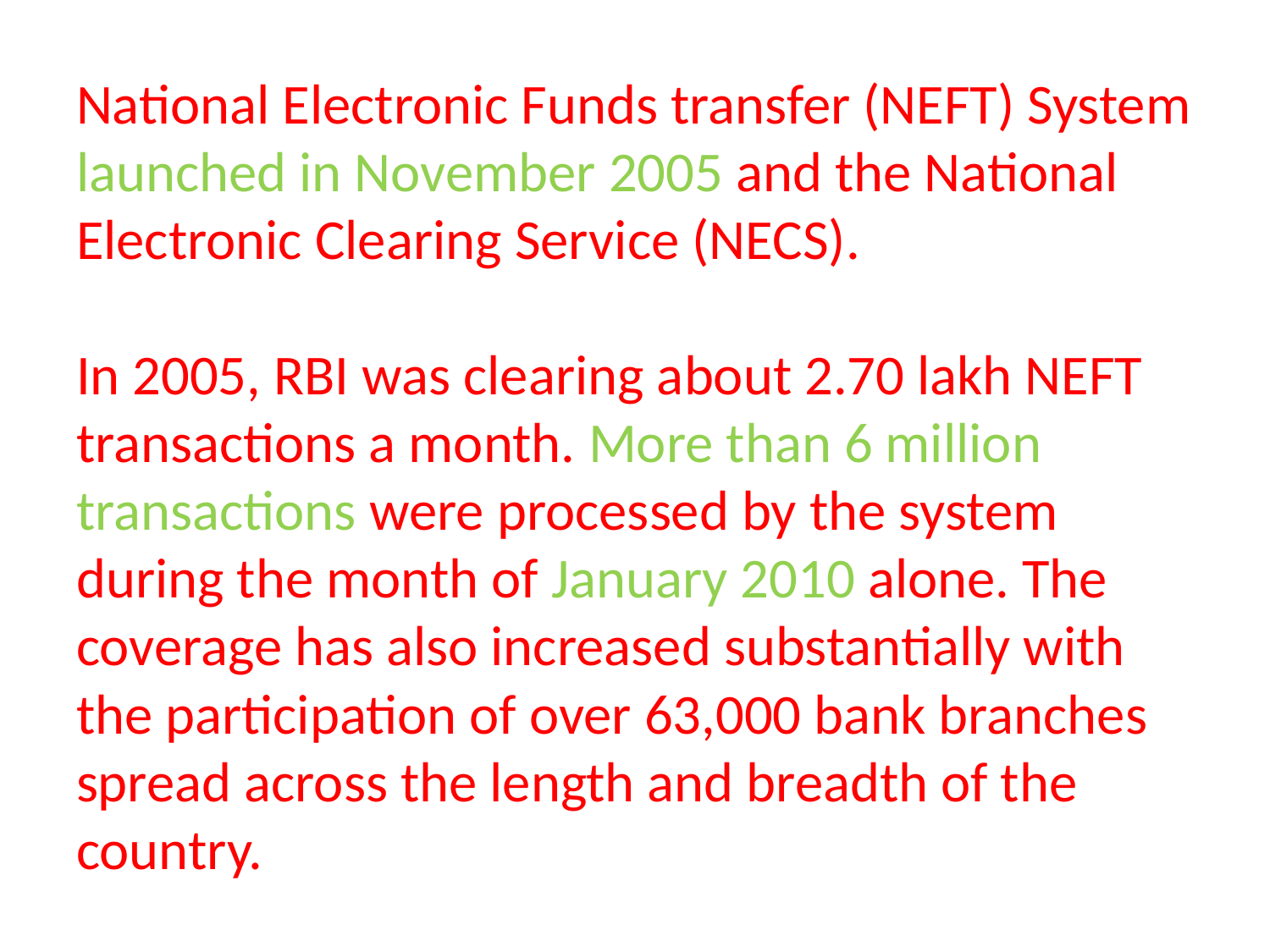

# National Electronic Funds transfer (NEFT) System launched in November 2005 and the National Electronic Clearing Service (NECS). In 2005, RBI was clearing about 2.70 lakh NEFT transactions a month. More than 6 million transactions were processed by the system during the month of January 2010 alone. The coverage has also increased substantially with the participation of over 63,000 bank branches spread across the length and breadth of the country.